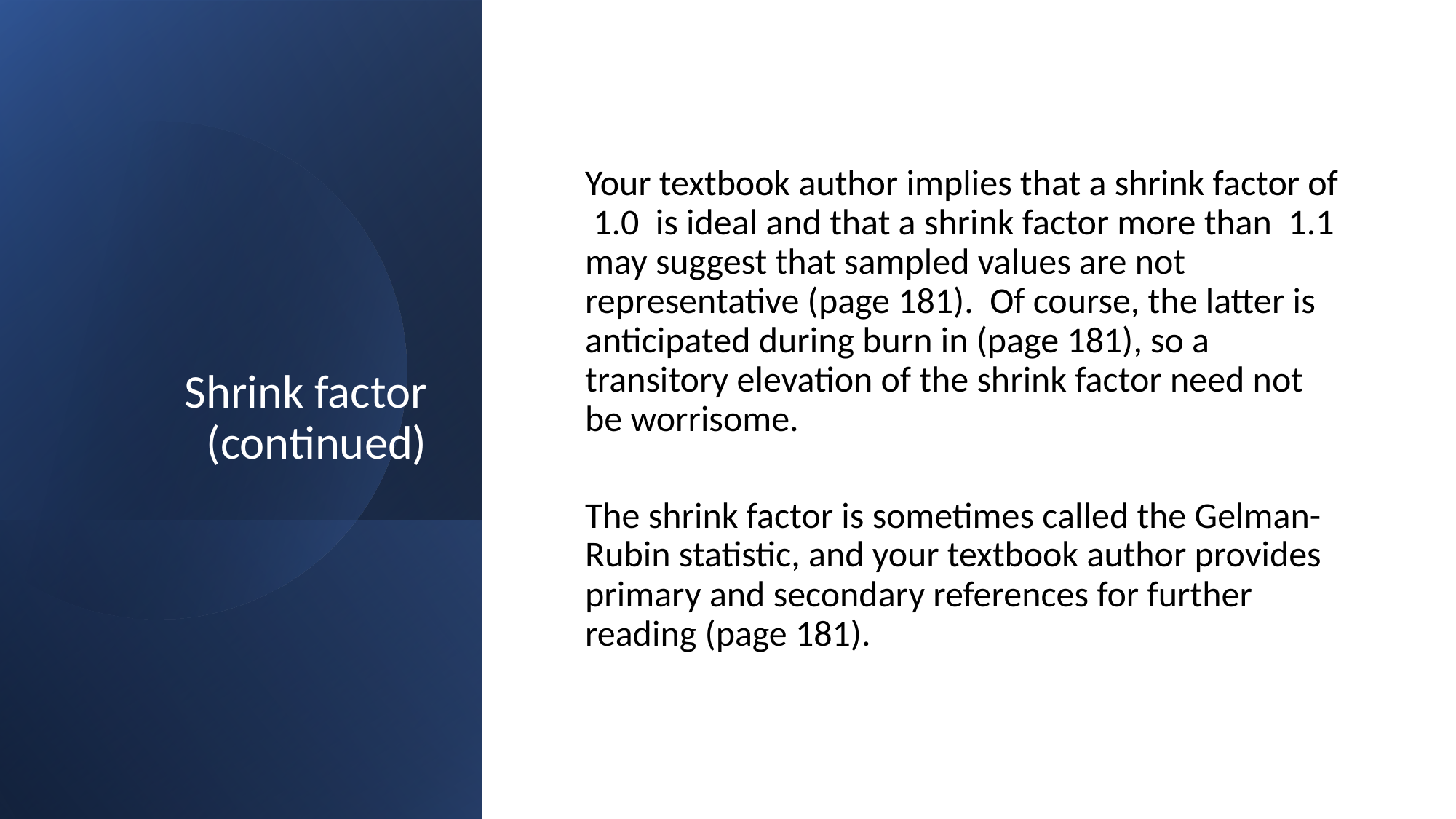

# Shrink factor (continued)
Your textbook author implies that a shrink factor of  1.0  is ideal and that a shrink factor more than  1.1  may suggest that sampled values are not representative (page 181).  Of course, the latter is anticipated during burn in (page 181), so a transitory elevation of the shrink factor need not be worrisome.

The shrink factor is sometimes called the Gelman-Rubin statistic, and your textbook author provides primary and secondary references for further reading (page 181).